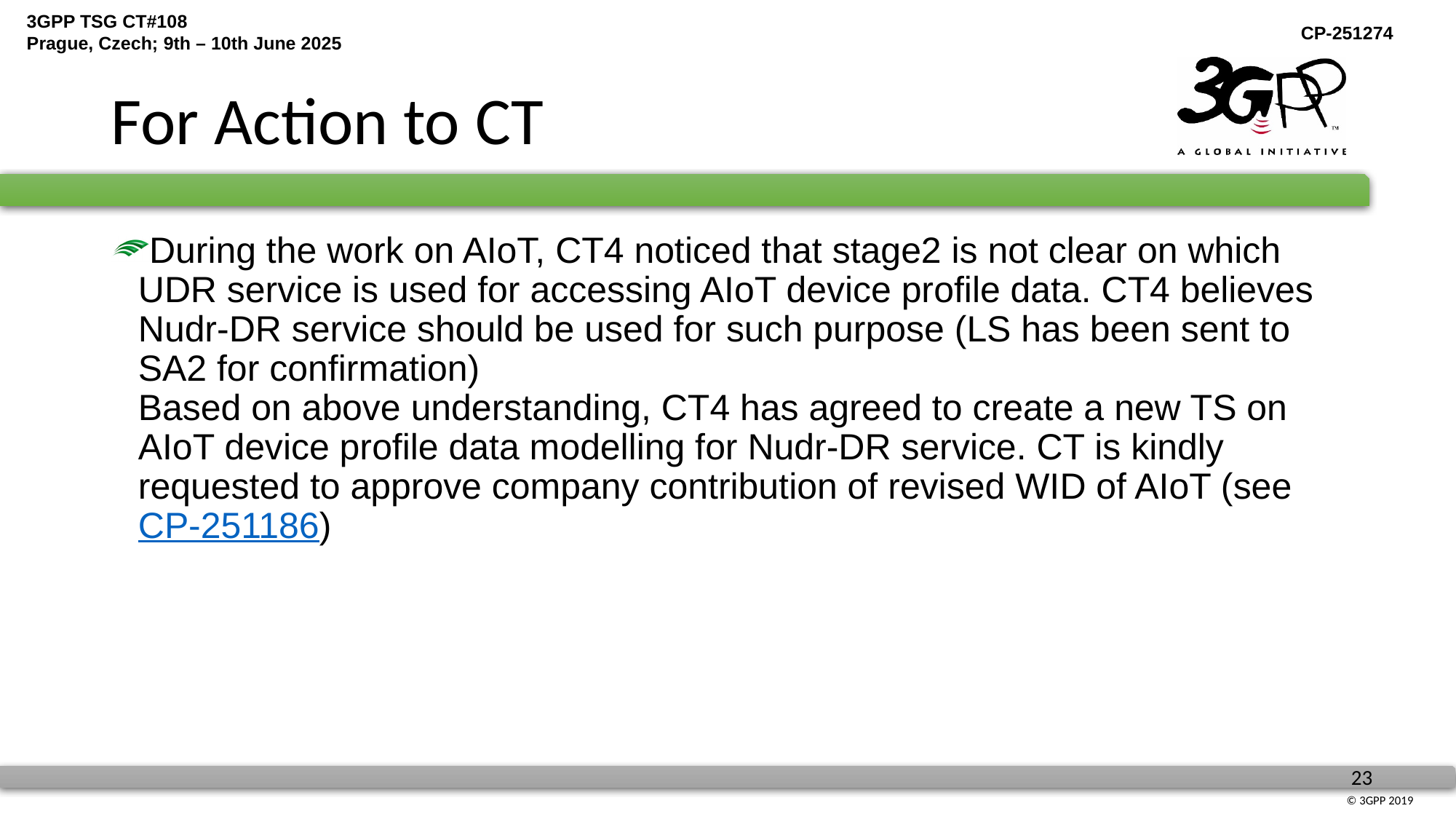

# For Action to CT
During the work on AIoT, CT4 noticed that stage2 is not clear on which UDR service is used for accessing AIoT device profile data. CT4 believes Nudr-DR service should be used for such purpose (LS has been sent to SA2 for confirmation)
Based on above understanding, CT4 has agreed to create a new TS on AIoT device profile data modelling for Nudr-DR service. CT is kindly requested to approve company contribution of revised WID of AIoT (see CP-251186)